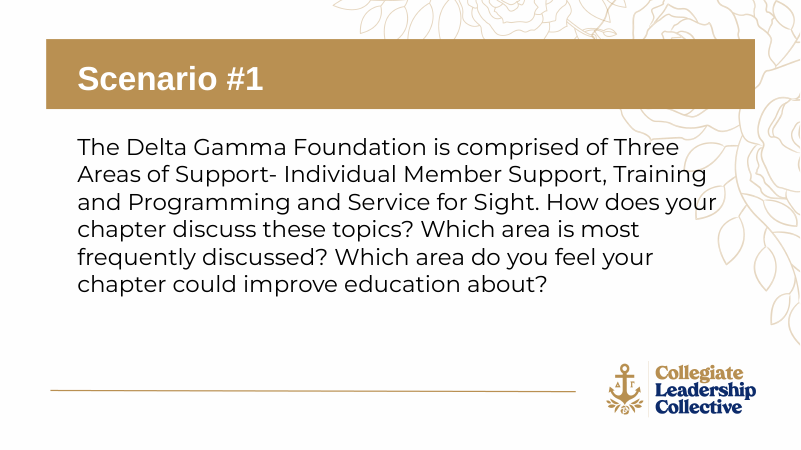

Scenario #1
The Delta Gamma Foundation is comprised of Three Areas of Support- Individual Member Support, Training and Programming and Service for Sight. How does your chapter discuss these topics? Which area is most frequently discussed? Which area do you feel your chapter could improve education about?